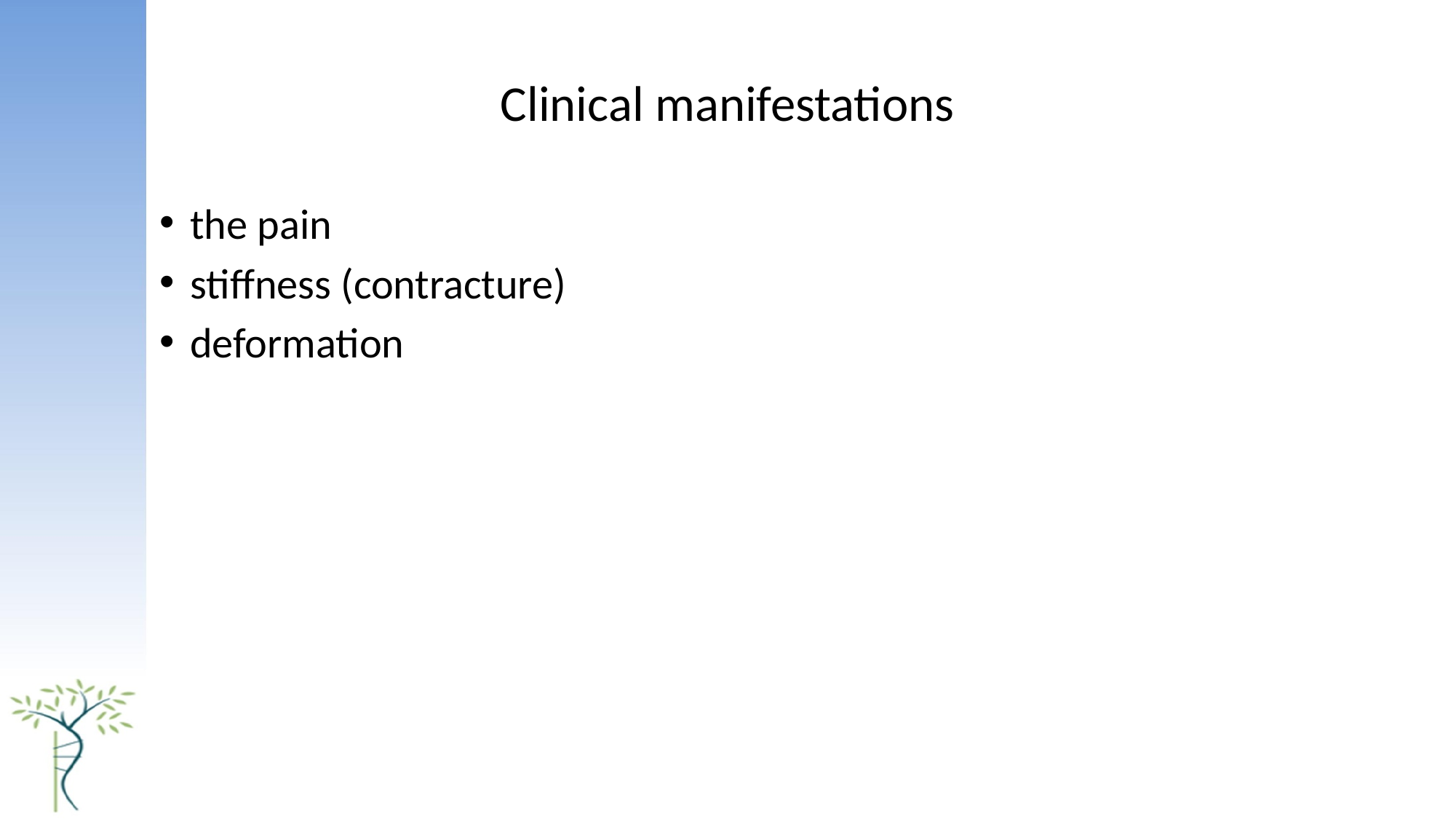

# Clinical manifestations
the pain
stiffness (contracture)
deformation